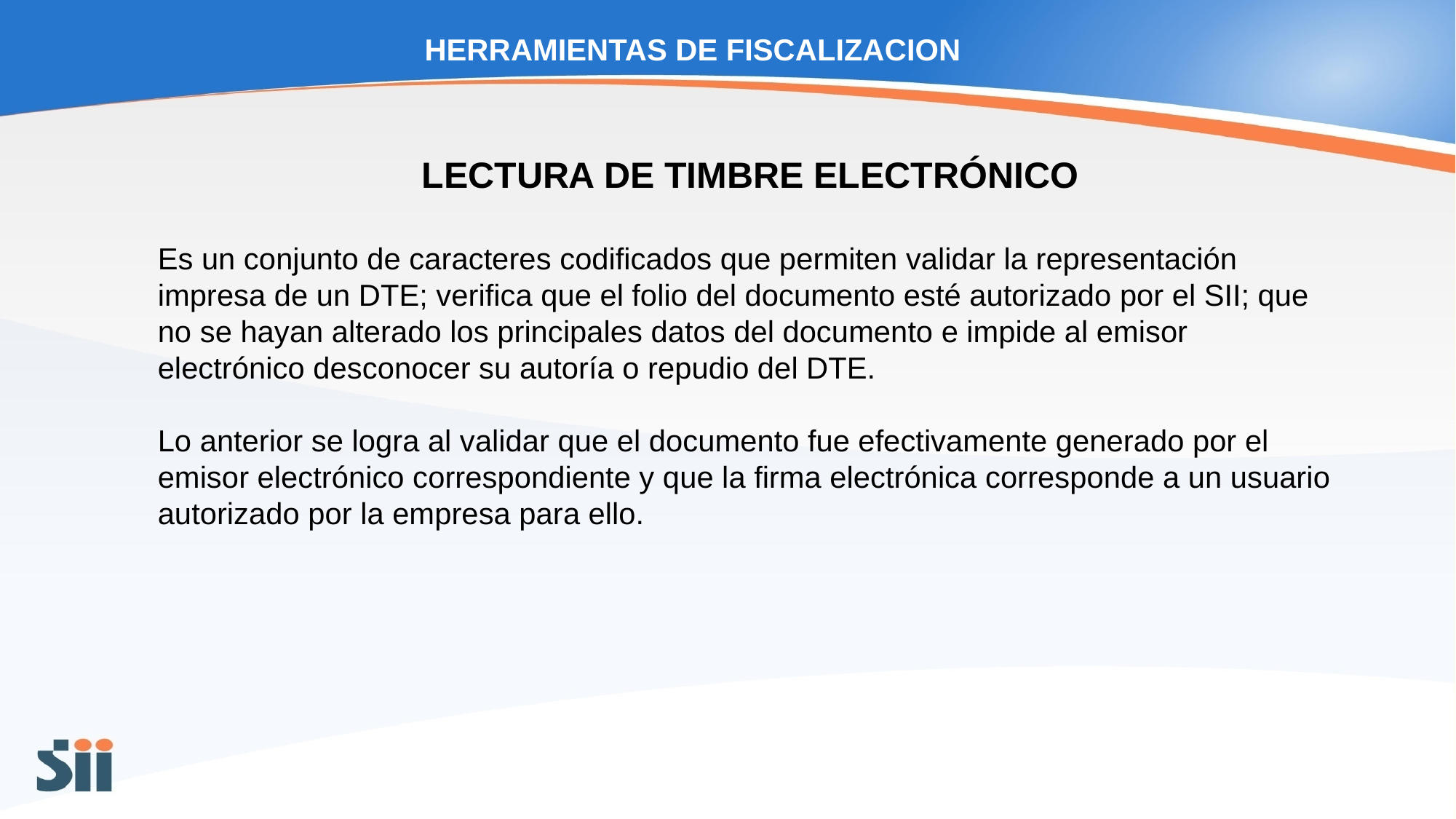

HERRAMIENTAS DE FISCALIZACION

LECTURA DE TIMBRE ELECTRÓNICO

Es un conjunto de caracteres codificados que permiten validar la representación impresa de un DTE; verifica que el folio del documento esté autorizado por el SII; que no se hayan alterado los principales datos del documento e impide al emisor electrónico desconocer su autoría o repudio del DTE.

Lo anterior se logra al validar que el documento fue efectivamente generado por el emisor electrónico correspondiente y que la firma electrónica corresponde a un usuario autorizado por la empresa para ello.